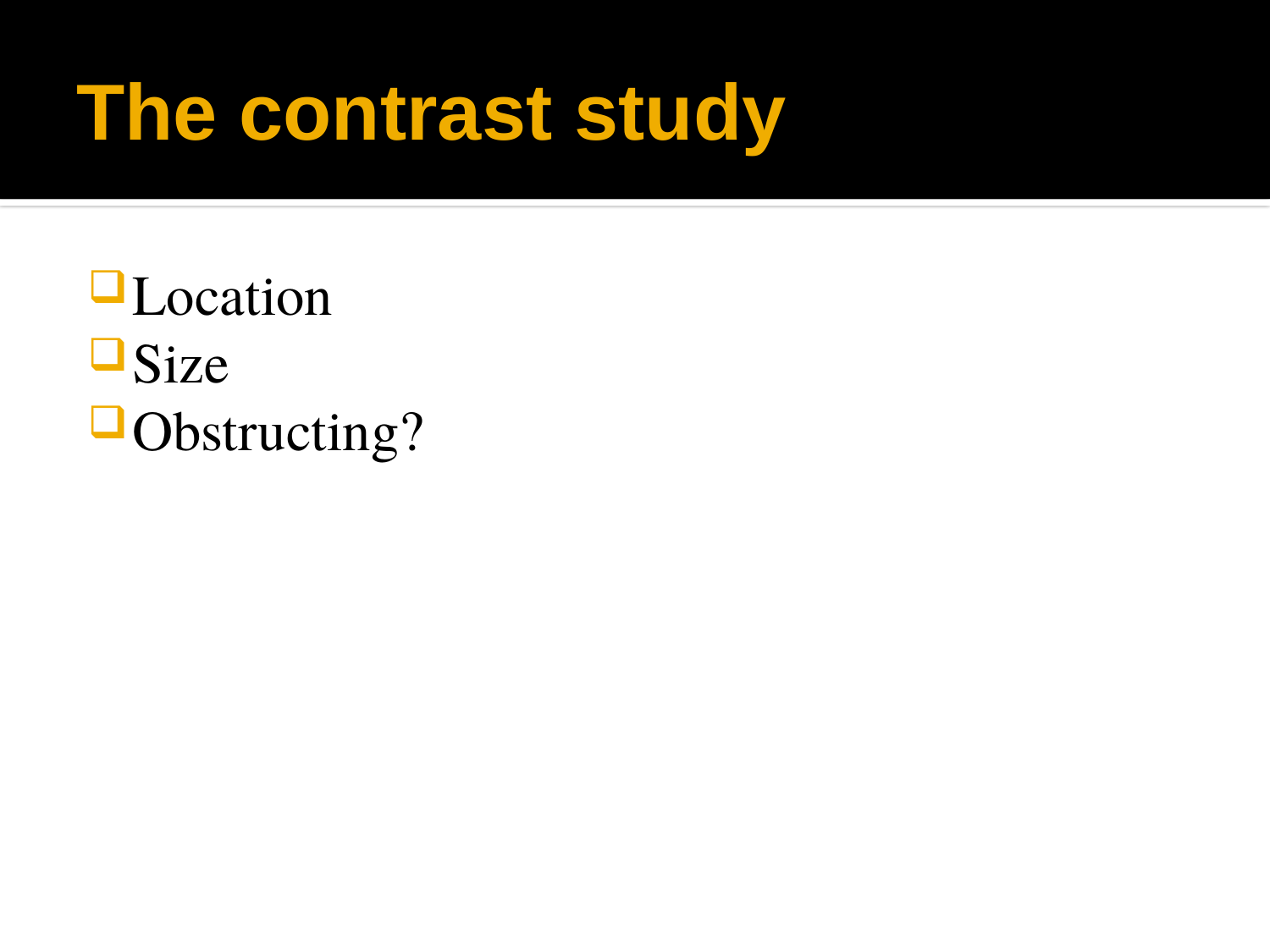

# The contrast study
Location
Size
Obstructing?